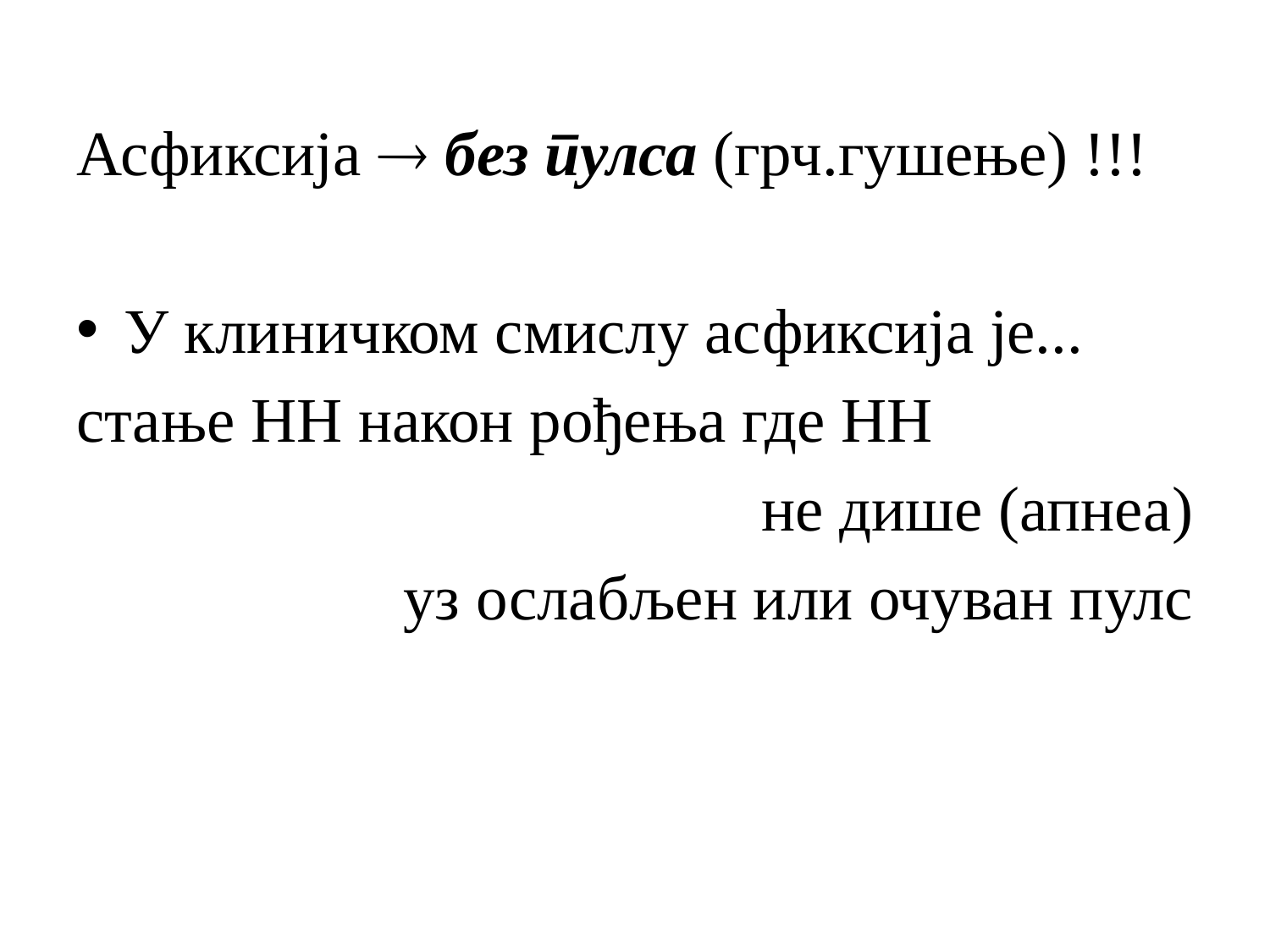

Асфиксија → без пулса (грч.гушење) !!!

У клиничком смислу асфиксија је...
стање НН након рођења где НН
не дише (апнеа)
уз ослабљен или очуван пулс